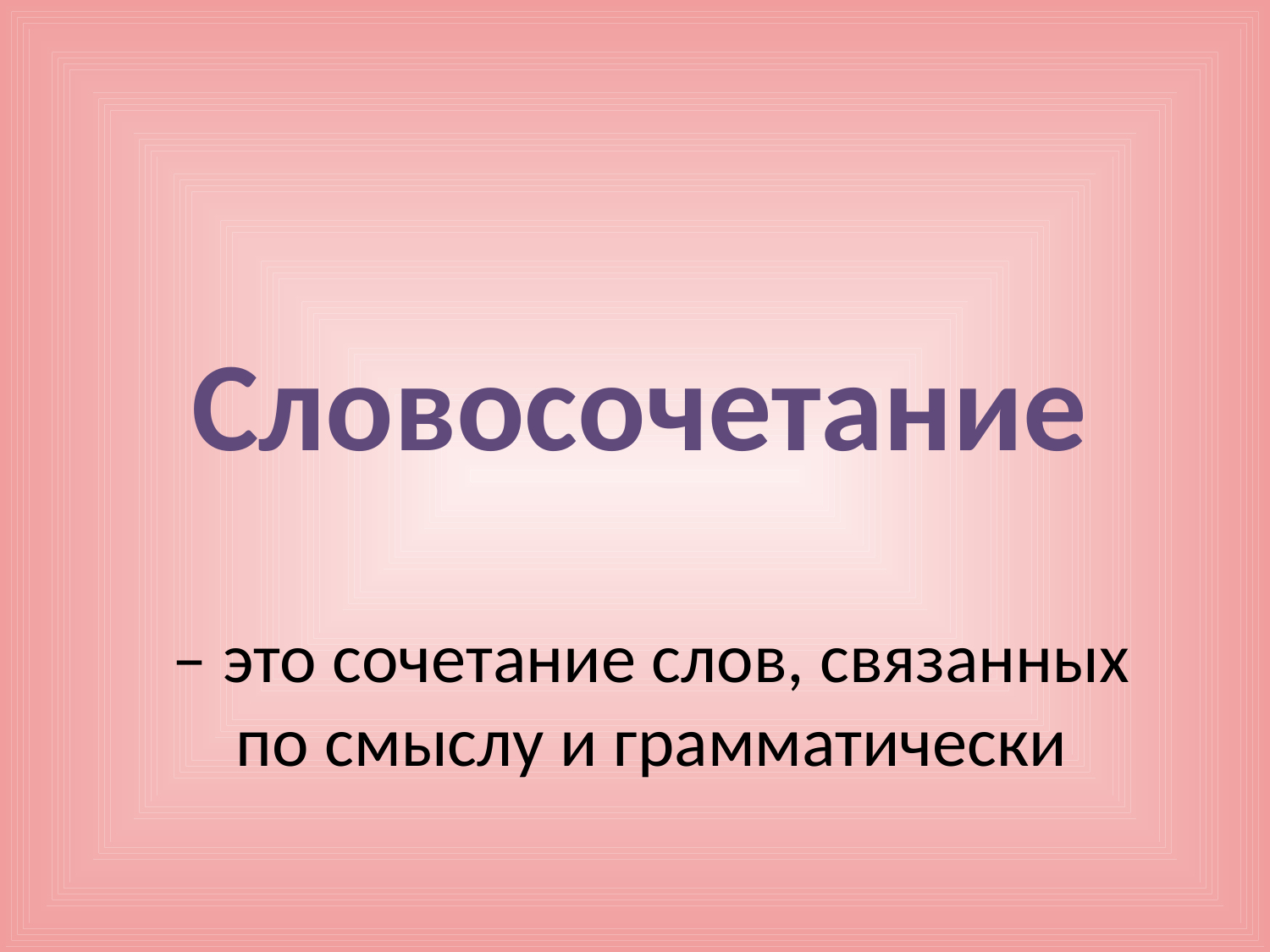

Словосочетание
# – это сочетание слов, связанных по смыслу и грамматически